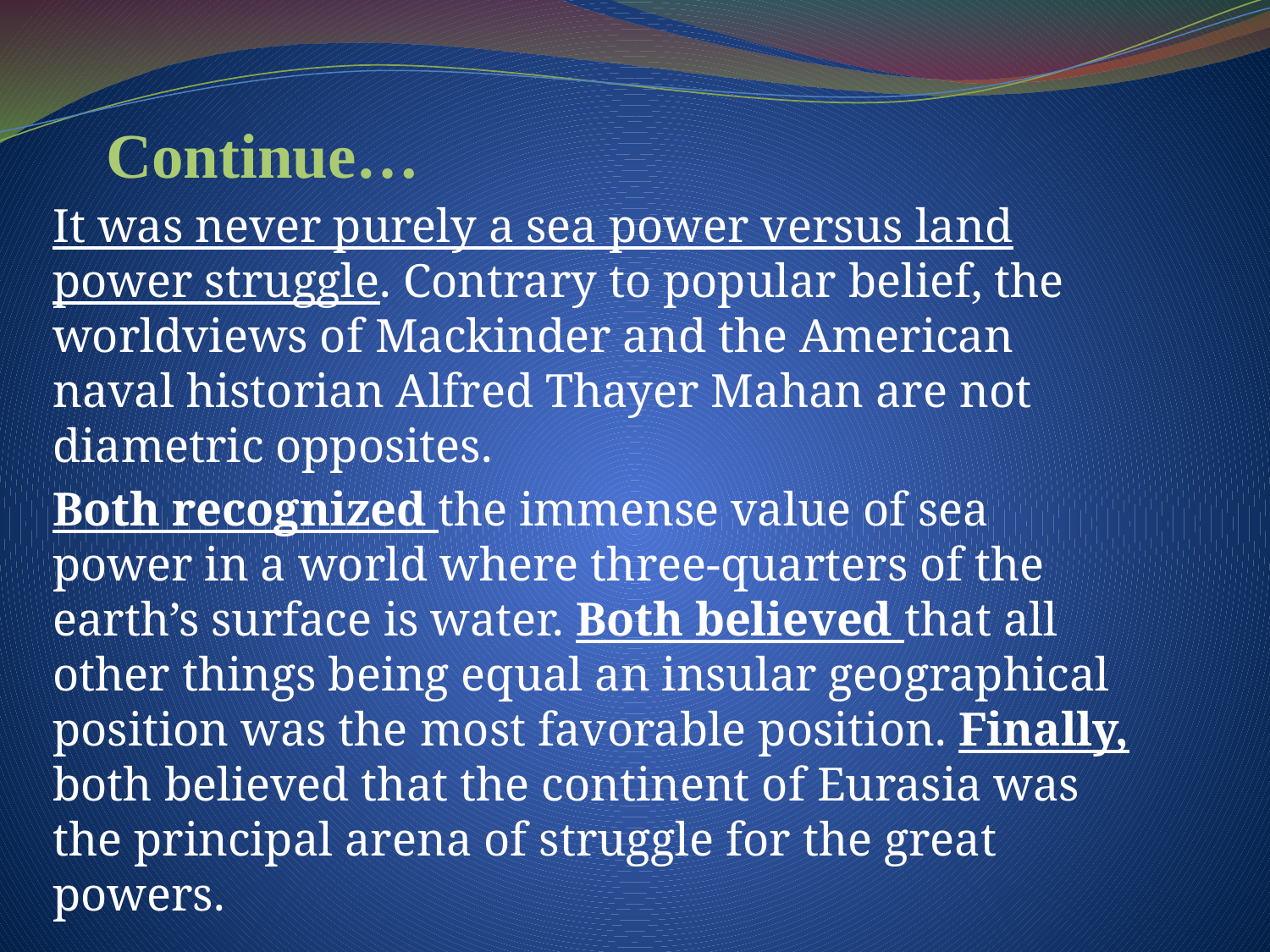

# Continue…
It was never purely a sea power versus land power struggle. Contrary to popular belief, the worldviews of Mackinder and the American naval historian Alfred Thayer Mahan are not diametric opposites.
Both recognized the immense value of sea power in a world where three-quarters of the earth’s surface is water. Both believed that all other things being equal an insular geographical position was the most favorable position. Finally, both believed that the continent of Eurasia was the principal arena of struggle for the great powers.